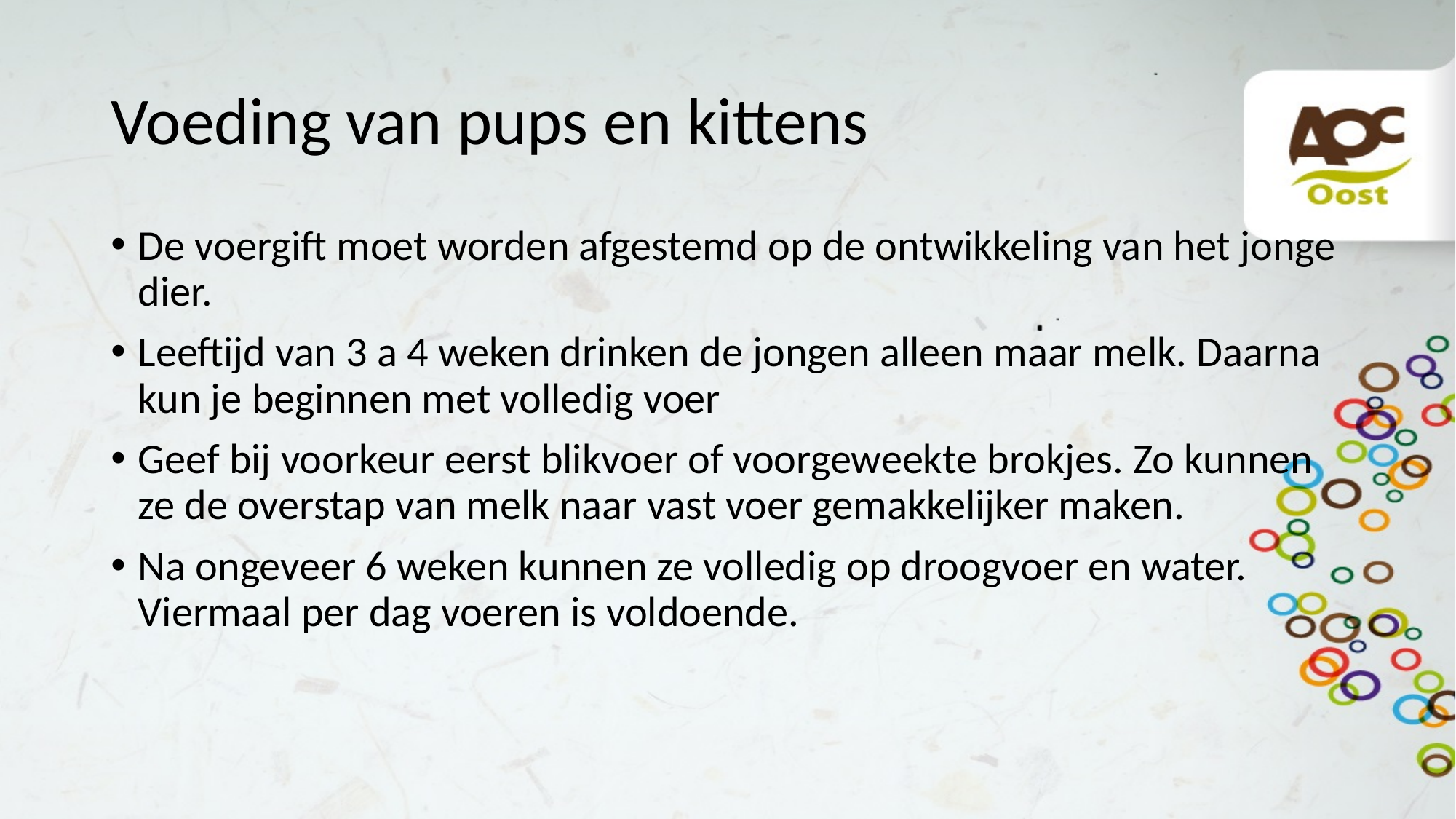

# Voeding van pups en kittens
De voergift moet worden afgestemd op de ontwikkeling van het jonge dier.
Leeftijd van 3 a 4 weken drinken de jongen alleen maar melk. Daarna kun je beginnen met volledig voer
Geef bij voorkeur eerst blikvoer of voorgeweekte brokjes. Zo kunnen ze de overstap van melk naar vast voer gemakkelijker maken.
Na ongeveer 6 weken kunnen ze volledig op droogvoer en water. Viermaal per dag voeren is voldoende.